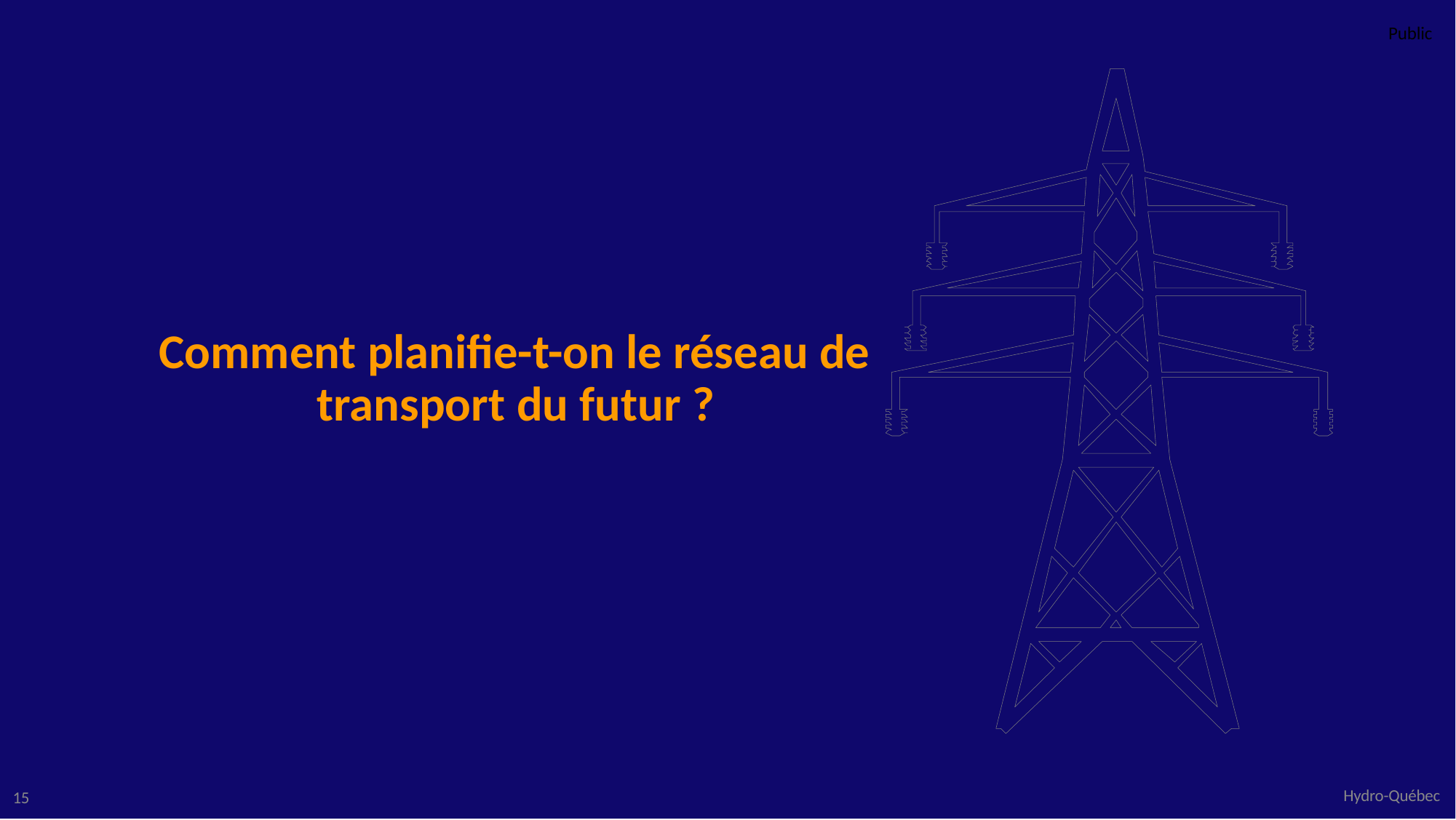

Public

# Comment planifie-t-on le réseau de transport du futur ?
Hydro-Québec
15